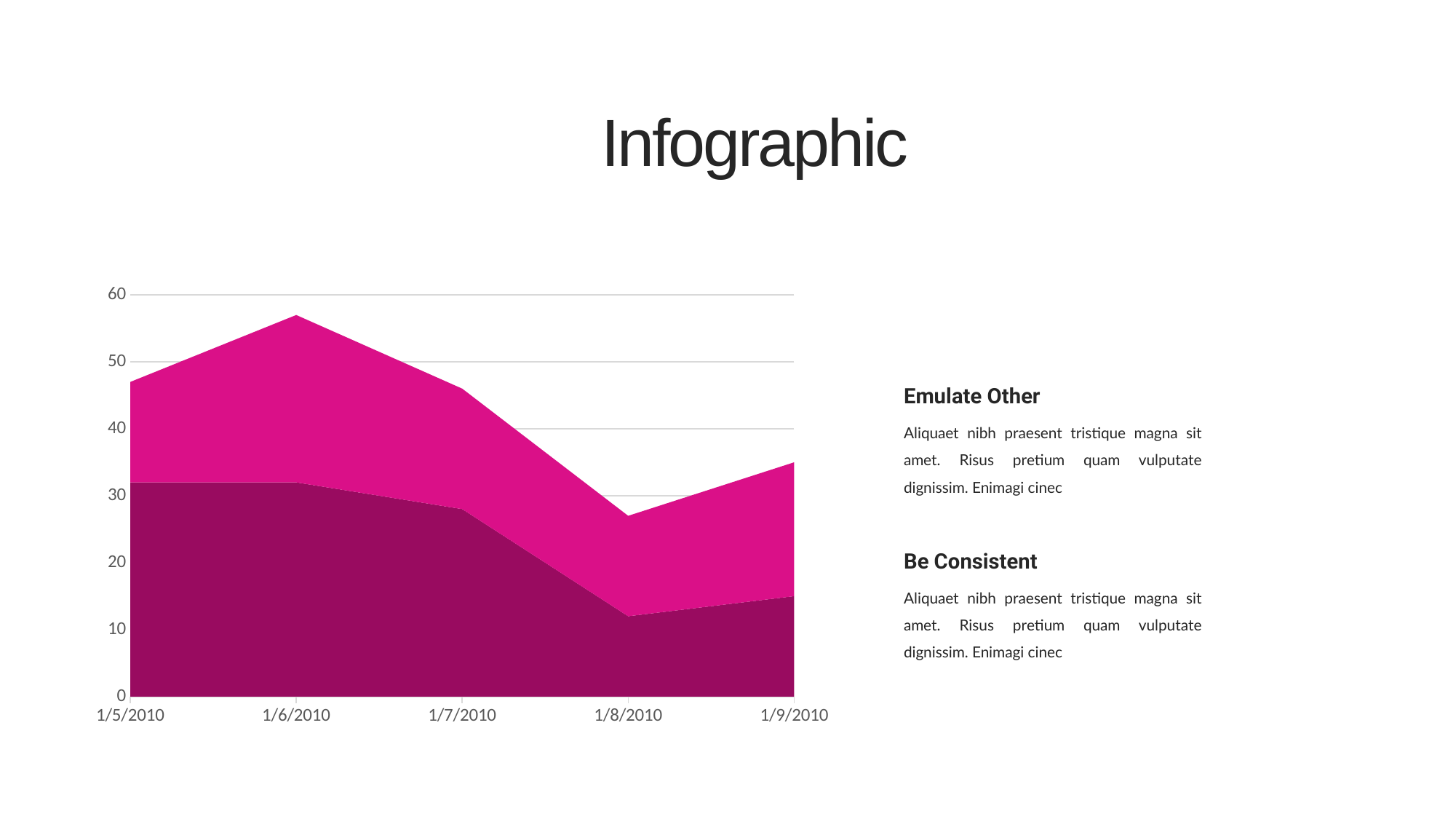

Infographic

### Chart

| Category | Series 1 | Series 3 |
|---|---|---|
| 40183 | 32.0 | 15.0 |
| 40184 | 32.0 | 25.0 |
| 40185 | 28.0 | 18.0 |
| 40186 | 12.0 | 15.0 |
| 40187 | 15.0 | 20.0 |
Emulate Other
Aliquaet nibh praesent tristique magna sit amet. Risus pretium quam vulputate dignissim. Enimagi cinec
Be Consistent
Aliquaet nibh praesent tristique magna sit amet. Risus pretium quam vulputate dignissim. Enimagi cinec